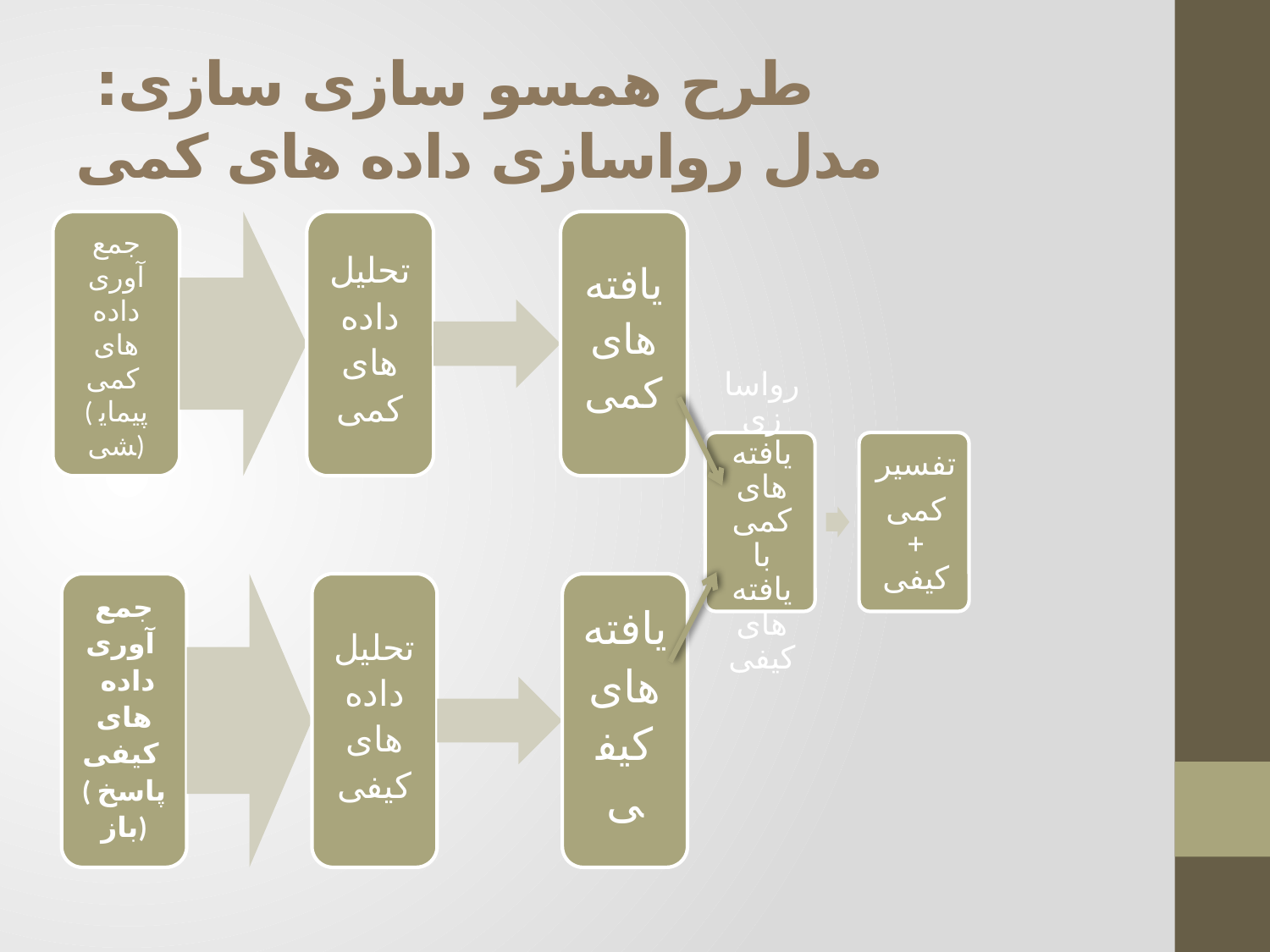

# طرح همسو سازی سازی: مدل رواسازی داده های کمی
جمع آوری داده های کمی
تحلیل داده های کمی
یافته های کمی
رواسازی یافته های کمی با یافته های کیفی

تفسیر
کمی + کیفی
جمع آوری
 داده های کیفی
تحلیل داده های کیفی
یافته های کیفی